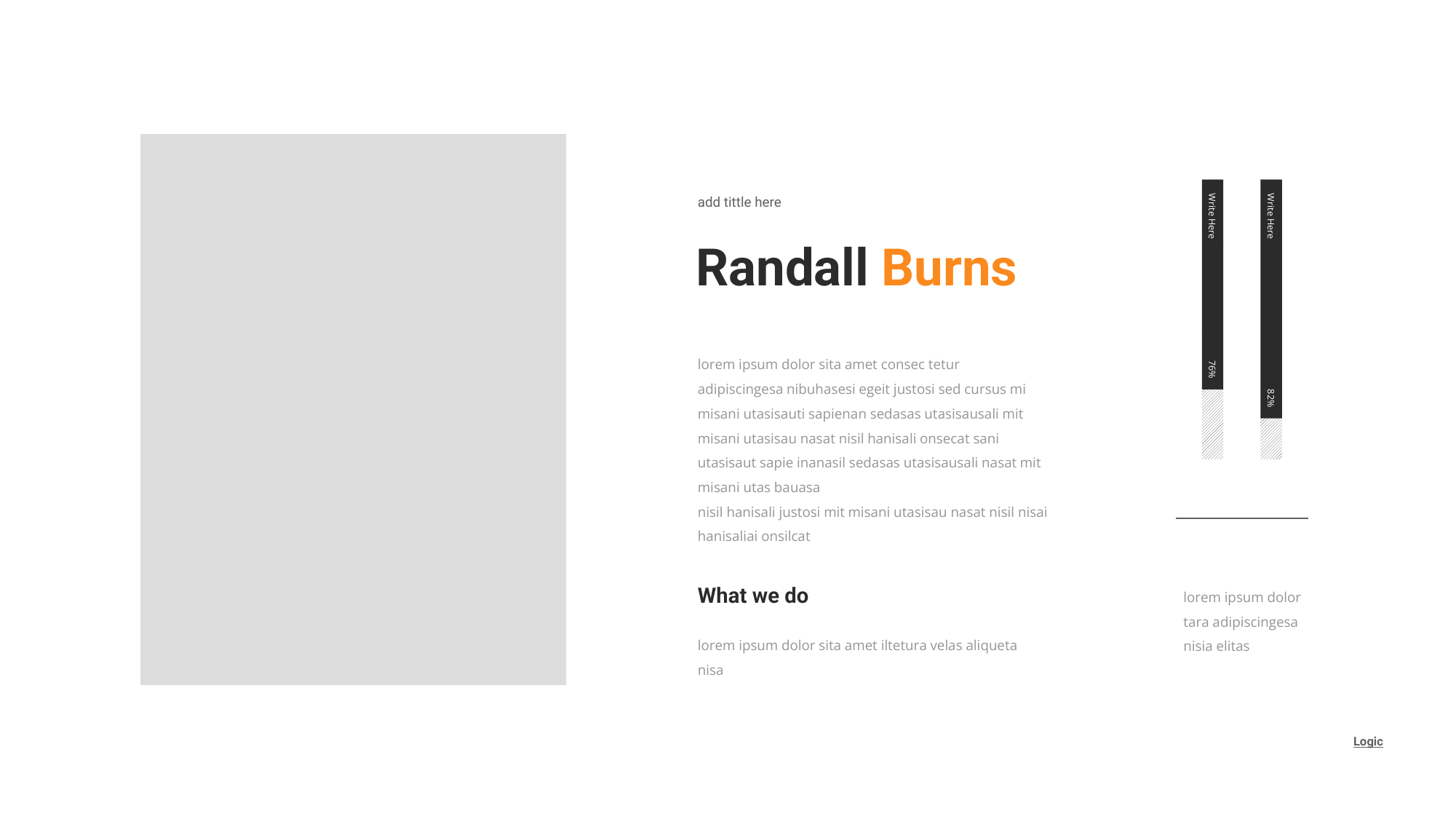

82%
Write Here

76%
Write Here
add tittle here
Randall Burns
lorem ipsum dolor sita amet consec tetur adipiscingesa nibuhasesi egeit justosi sed cursus mi misani utasisauti sapienan sedasas utasisausali mit misani utasisau nasat nisil hanisali onsecat sani utasisaut sapie inanasil sedasas utasisausali nasat mit misani utas bauasa
nisil hanisali justosi mit misani utasisau nasat nisil nisai hanisaliai onsilcat
lorem ipsum dolor tara adipiscingesa nisia elitas
What we do
lorem ipsum dolor sita amet iltetura velas aliqueta nisa
Logic